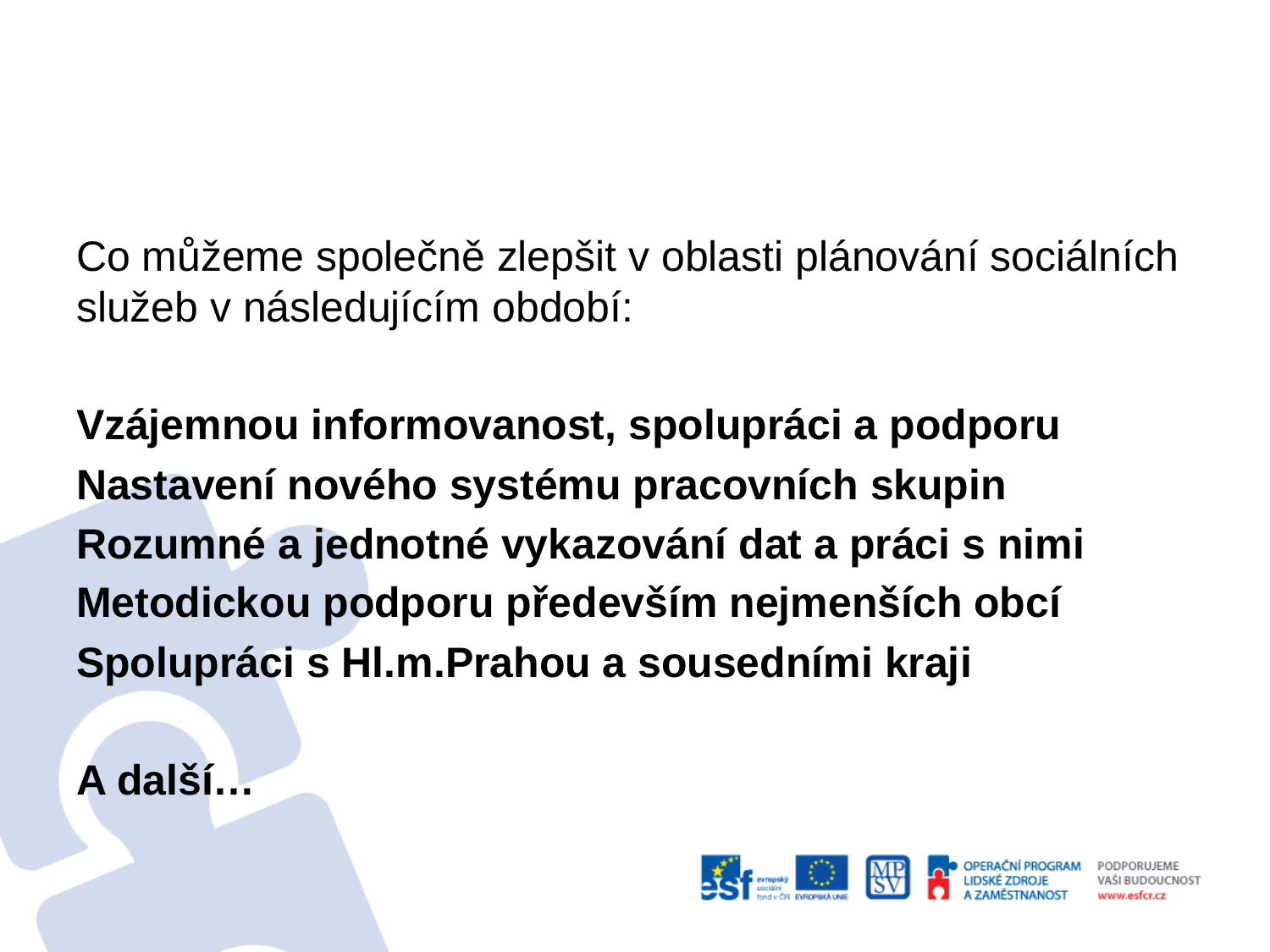

#
Co můžeme společně zlepšit v oblasti plánování sociálních služeb v následujícím období:

Vzájemnou informovanost, spolupráci a podporu
Nastavení nového systému pracovních skupin
Rozumné a jednotné vykazování dat a práci s nimi
Metodickou podporu především nejmenších obcí
Spolupráci s Hl.m.Prahou a sousedními kraji

A další…